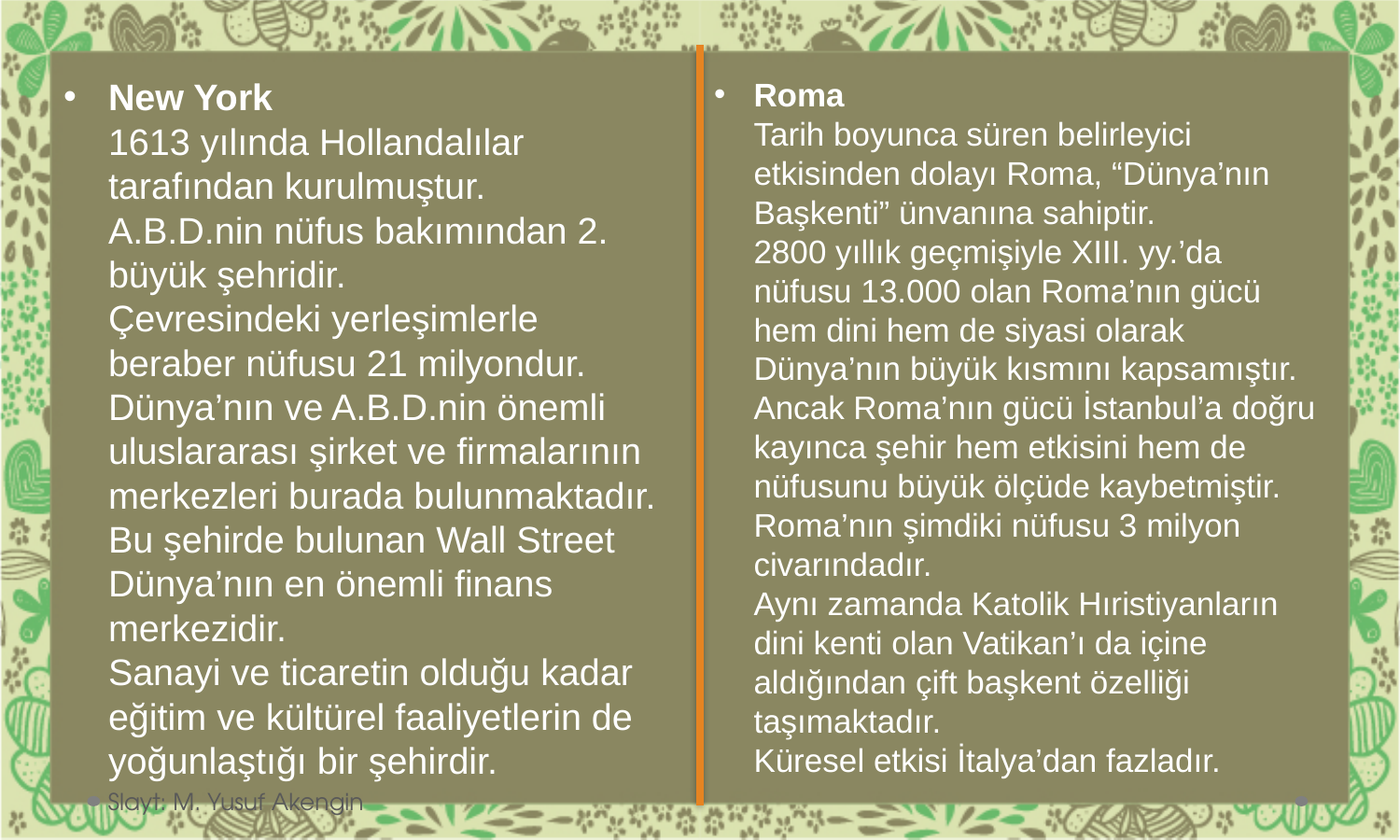

New York
1613 yılında Hollandalılar tarafından kurulmuştur.
A.B.D.nin nüfus bakımından 2. büyük şehridir.
Çevresindeki yerleşimlerle beraber nüfusu 21 milyondur.
Dünya’nın ve A.B.D.nin önemli uluslararası şirket ve firmalarının merkezleri burada bulunmaktadır.
Bu şehirde bulunan Wall Street Dünya’nın en önemli finans merkezidir.
Sanayi ve ticaretin olduğu kadar eğitim ve kültürel faaliyetlerin de yoğunlaştığı bir şehirdir.
Roma
Tarih boyunca süren belirleyici etkisinden dolayı Roma, “Dünya’nın Başkenti” ünvanına sahiptir.
2800 yıllık geçmişiyle XIII. yy.’da nüfusu 13.000 olan Roma’nın gücü hem dini hem de siyasi olarak Dünya’nın büyük kısmını kapsamıştır.
Ancak Roma’nın gücü İstanbul’a doğru kayınca şehir hem etkisini hem de nüfusunu büyük ölçüde kaybetmiştir.
Roma’nın şimdiki nüfusu 3 milyon civarındadır.
Aynı zamanda Katolik Hıristiyanların dini kenti olan Vatikan’ı da içine aldığından çift başkent özelliği taşımaktadır.
Küresel etkisi İtalya’dan fazladır.
Slayt: M. Yusuf Akengin